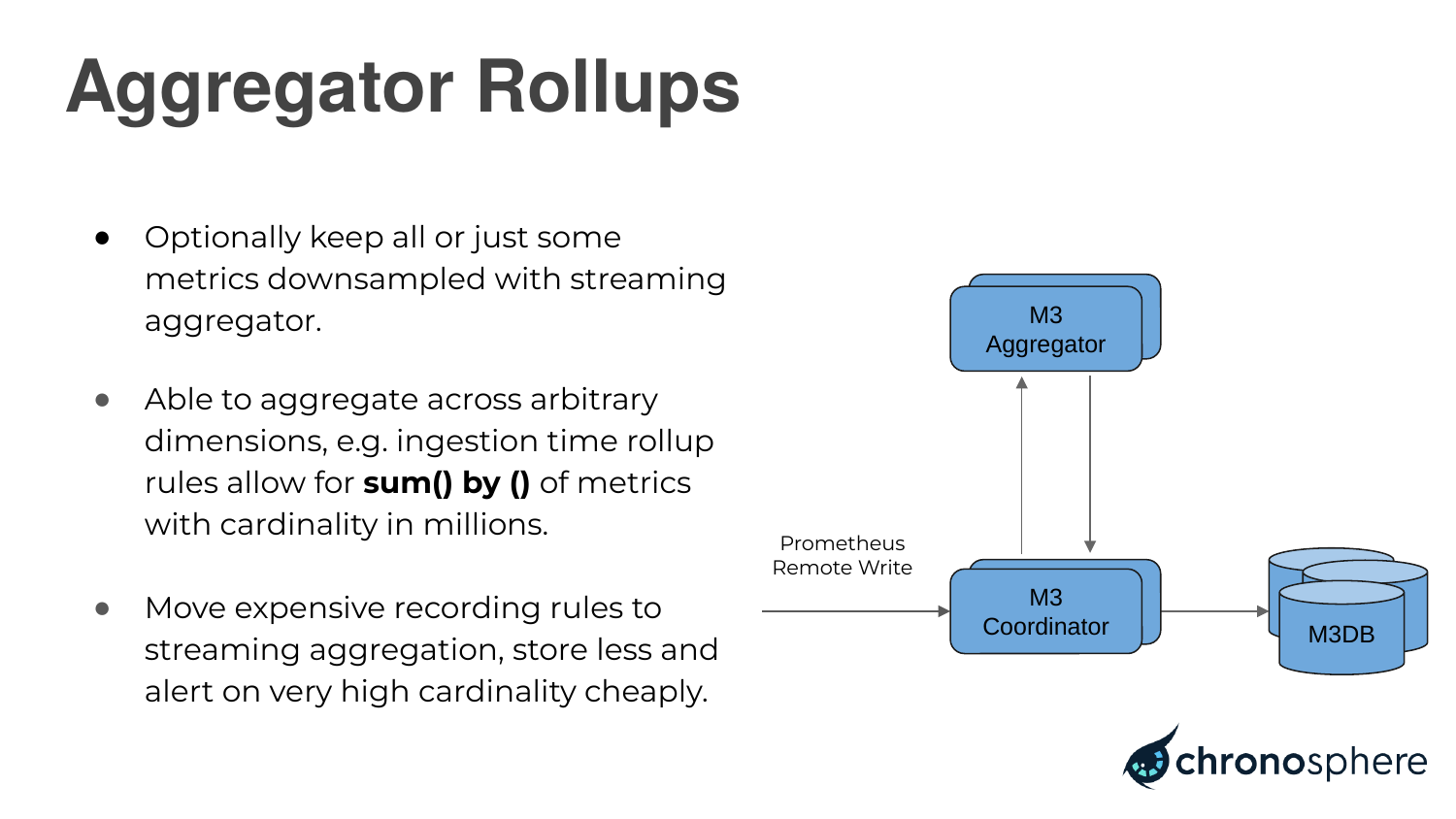

# Aggregator Rollups
Reliable aggregation with replication
Optionally keep all or just some metrics downsampled with streaming aggregator.
Able to aggregate across arbitrary dimensions, e.g. ingestion time rollup rules allow for sum() by () of metrics with cardinality in millions.
Move expensive recording rules to streaming aggregation, store less and alert on very high cardinality cheaply.
M3 Aggregator
M3 Aggregator
Prometheus Remote Write
M3DB
M3 Coordinator
M3DB
M3 Coordinator
M3DB